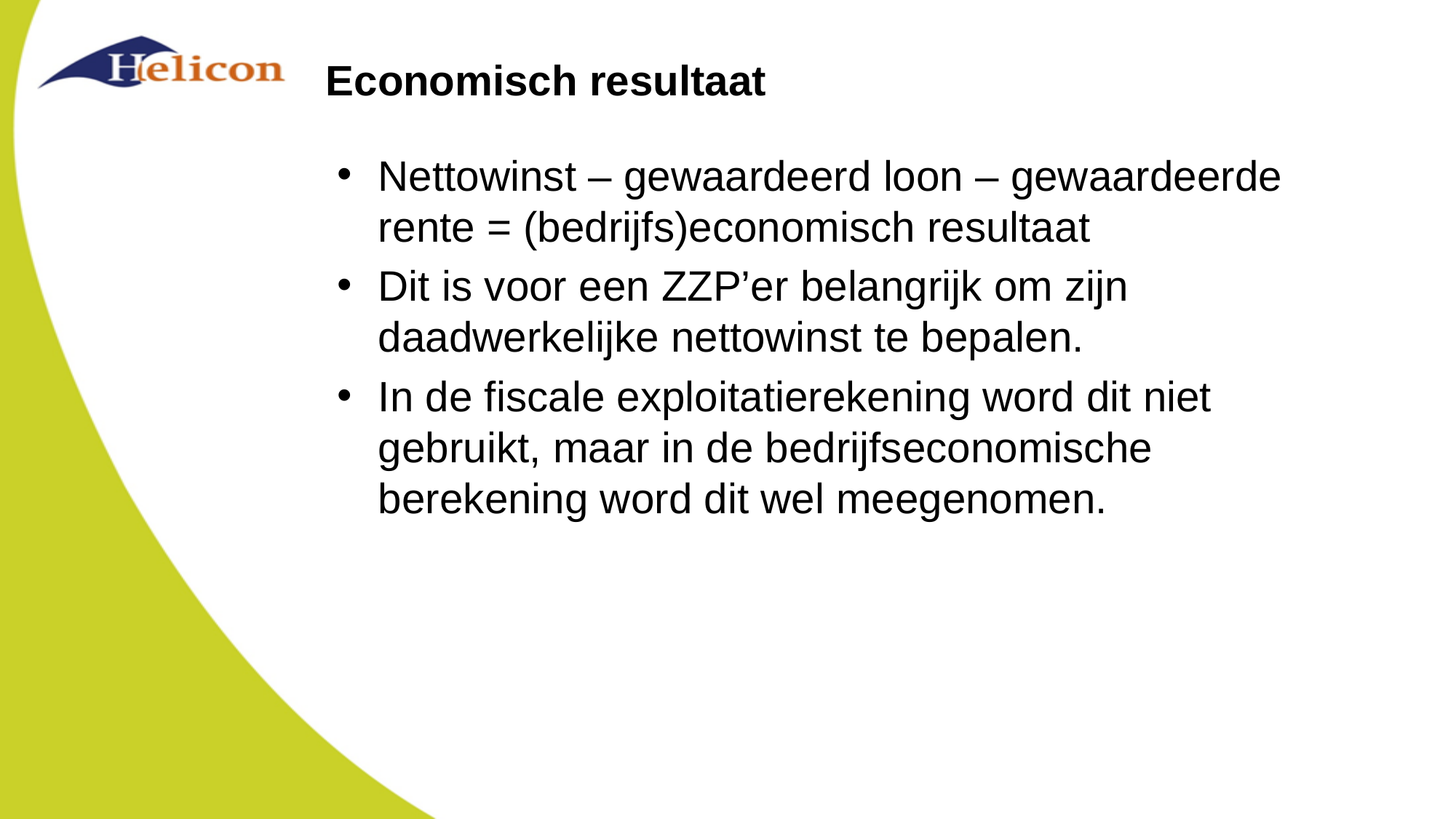

# Economisch resultaat
Nettowinst – gewaardeerd loon – gewaardeerde rente = (bedrijfs)economisch resultaat
Dit is voor een ZZP’er belangrijk om zijn daadwerkelijke nettowinst te bepalen.
In de fiscale exploitatierekening word dit niet gebruikt, maar in de bedrijfseconomische berekening word dit wel meegenomen.